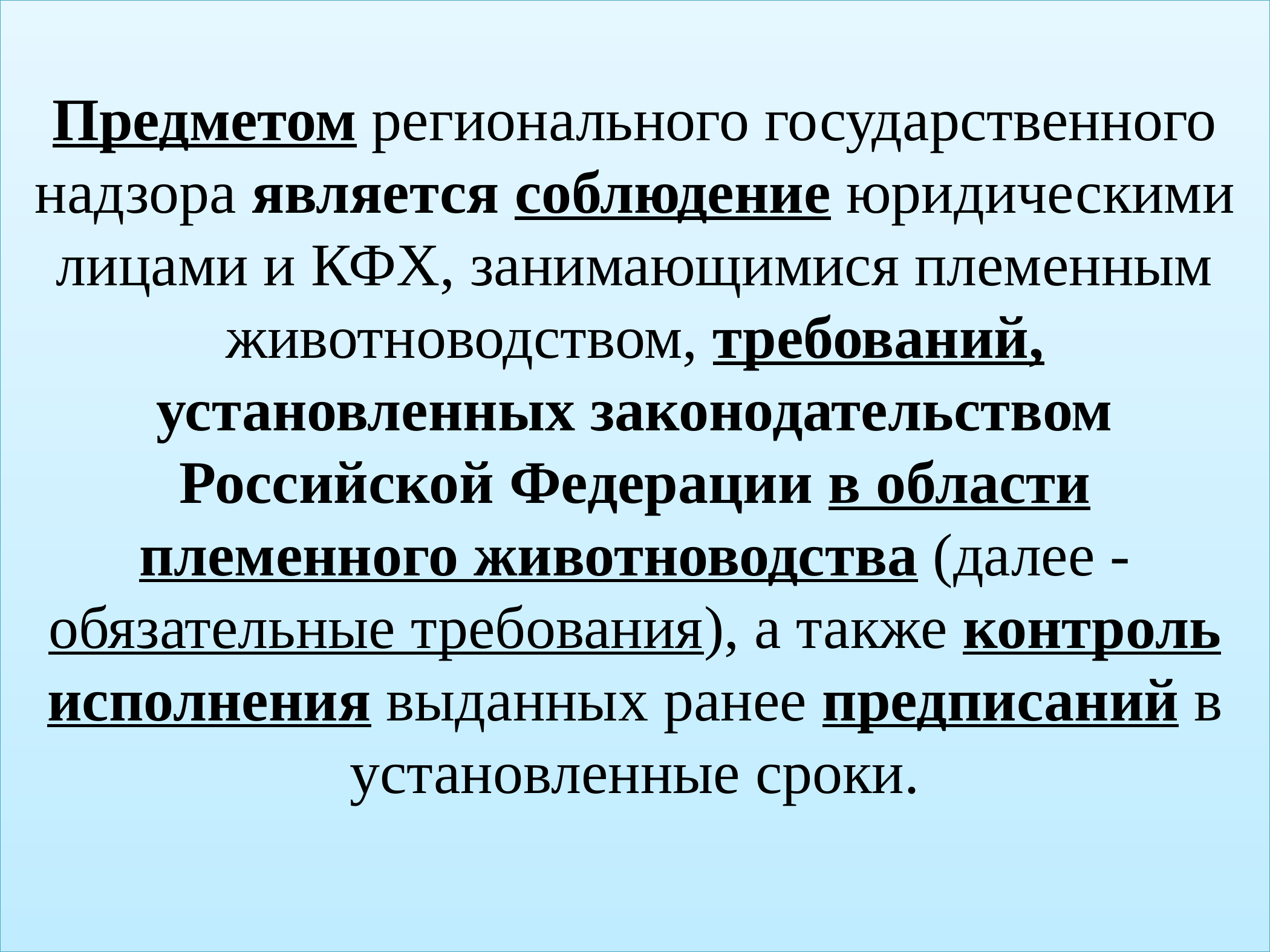

# Предметом регионального государственного надзора является соблюдение юридическими лицами и КФХ, занимающимися племенным животноводством, требований, установленных законодательством Российской Федерации в области племенного животноводства (далее - обязательные требования), а также контроль исполнения выданных ранее предписаний в установленные сроки.